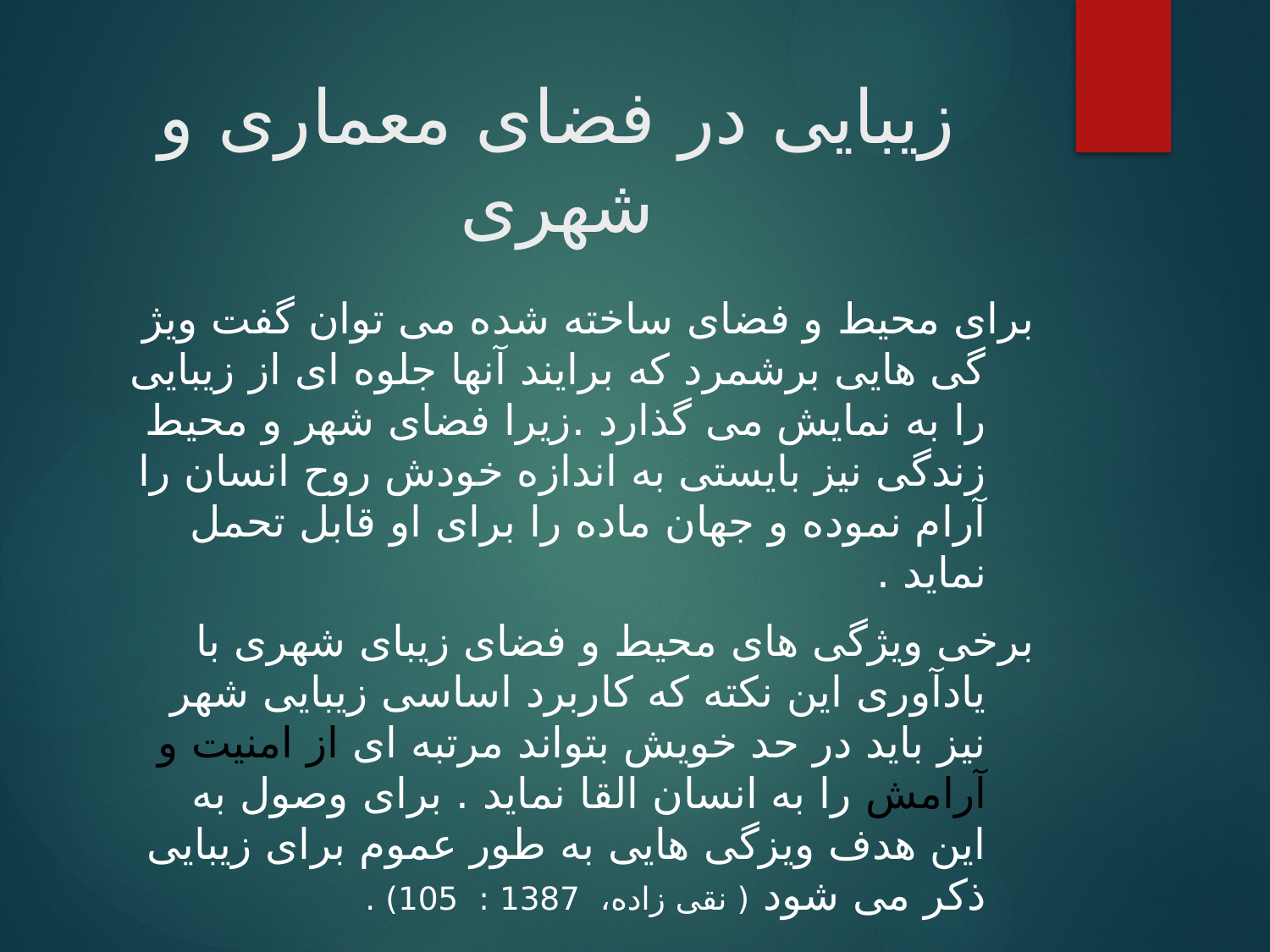

# زیبایی در فضای معماری و شهری
برای محیط و فضای ساخته شده می توان گفت ویژ گی هایی برشمرد که برایند آنها جلوه ای از زیبایی را به نمایش می گذارد .زیرا فضای شهر و محیط زندگی نیز بایستی به اندازه خودش روح انسان را آرام نموده و جهان ماده را برای او قابل تحمل نماید .
برخی ویژگی های محیط و فضای زیبای شهری با یادآوری این نکته که کاربرد اساسی زیبایی شهر نیز باید در حد خویش بتواند مرتبه ای از امنیت و آرامش را به انسان القا نماید . برای وصول به این هدف ویزگی هایی به طور عموم برای زیبایی ذکر می شود ( نقی زاده،  1387 :  105) .